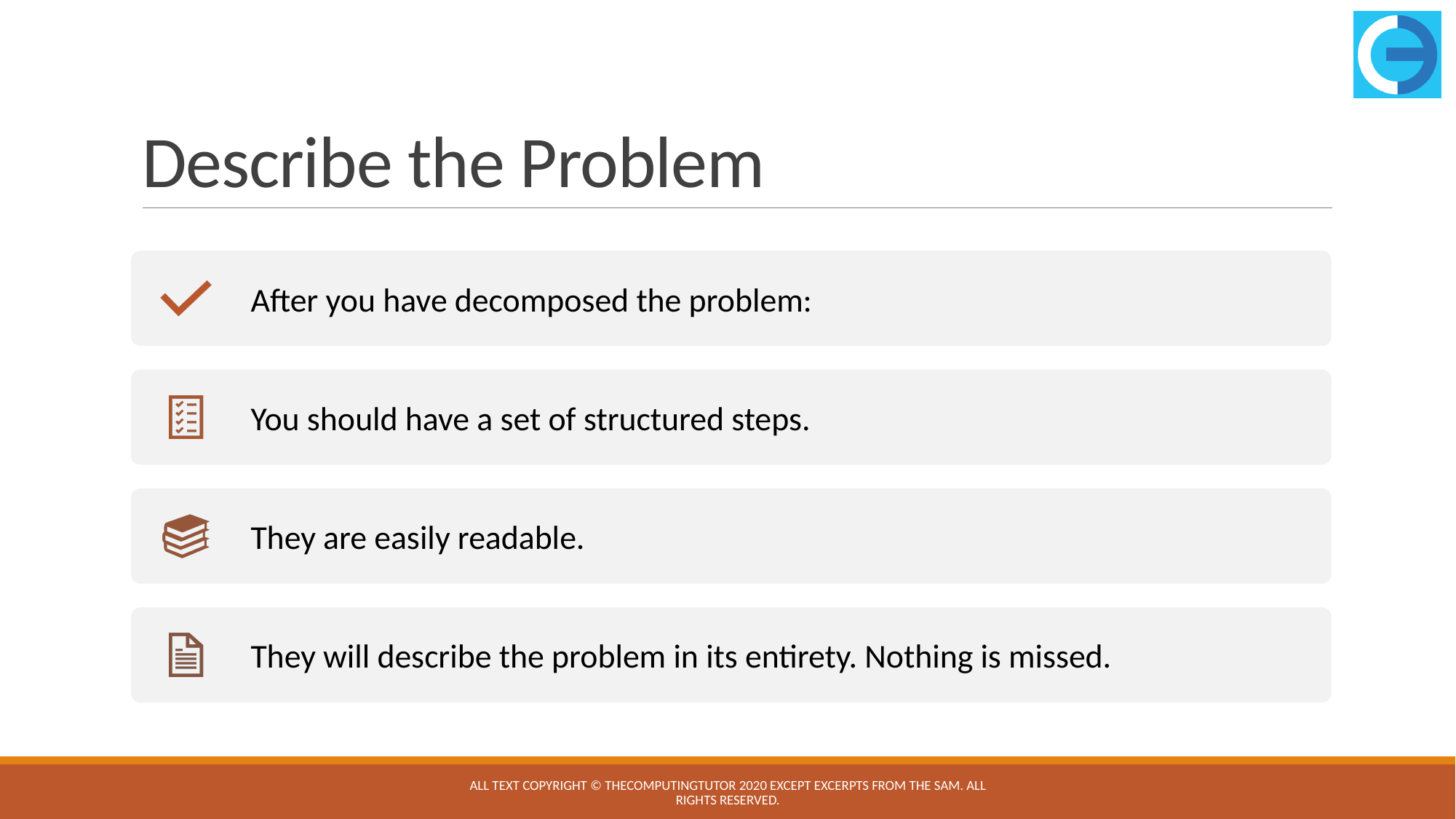

# Describe the Problem
After you have decomposed the problem:
You should have a set of structured steps.
They are easily readable.
They will describe the problem in its entirety. Nothing is missed.
All text copyright © TheComputingTutor 2020 except excerpts from the SAM. All rights Reserved.